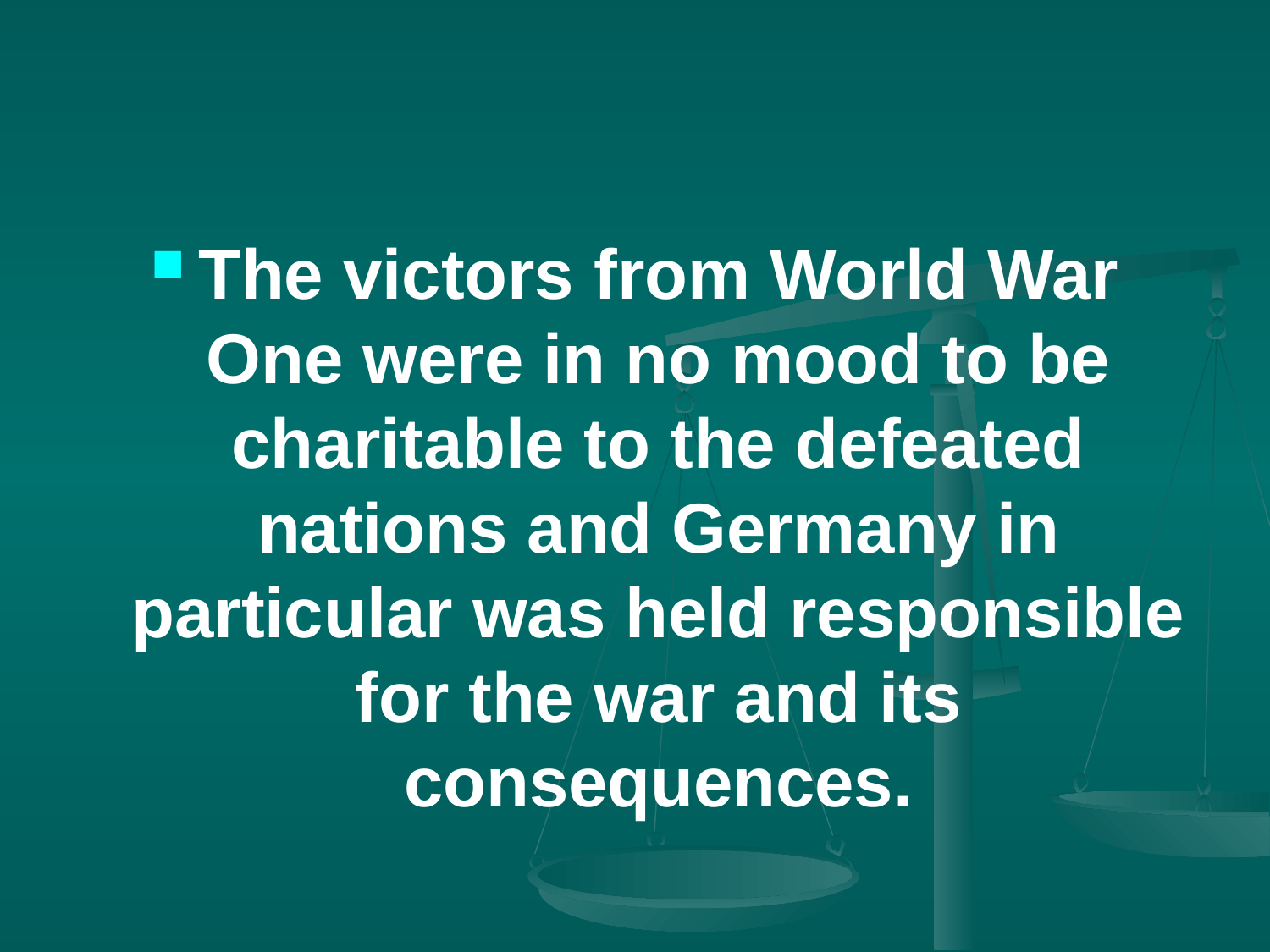

#
The victors from World War One were in no mood to be charitable to the defeated nations and Germany in particular was held responsible for the war and its consequences.